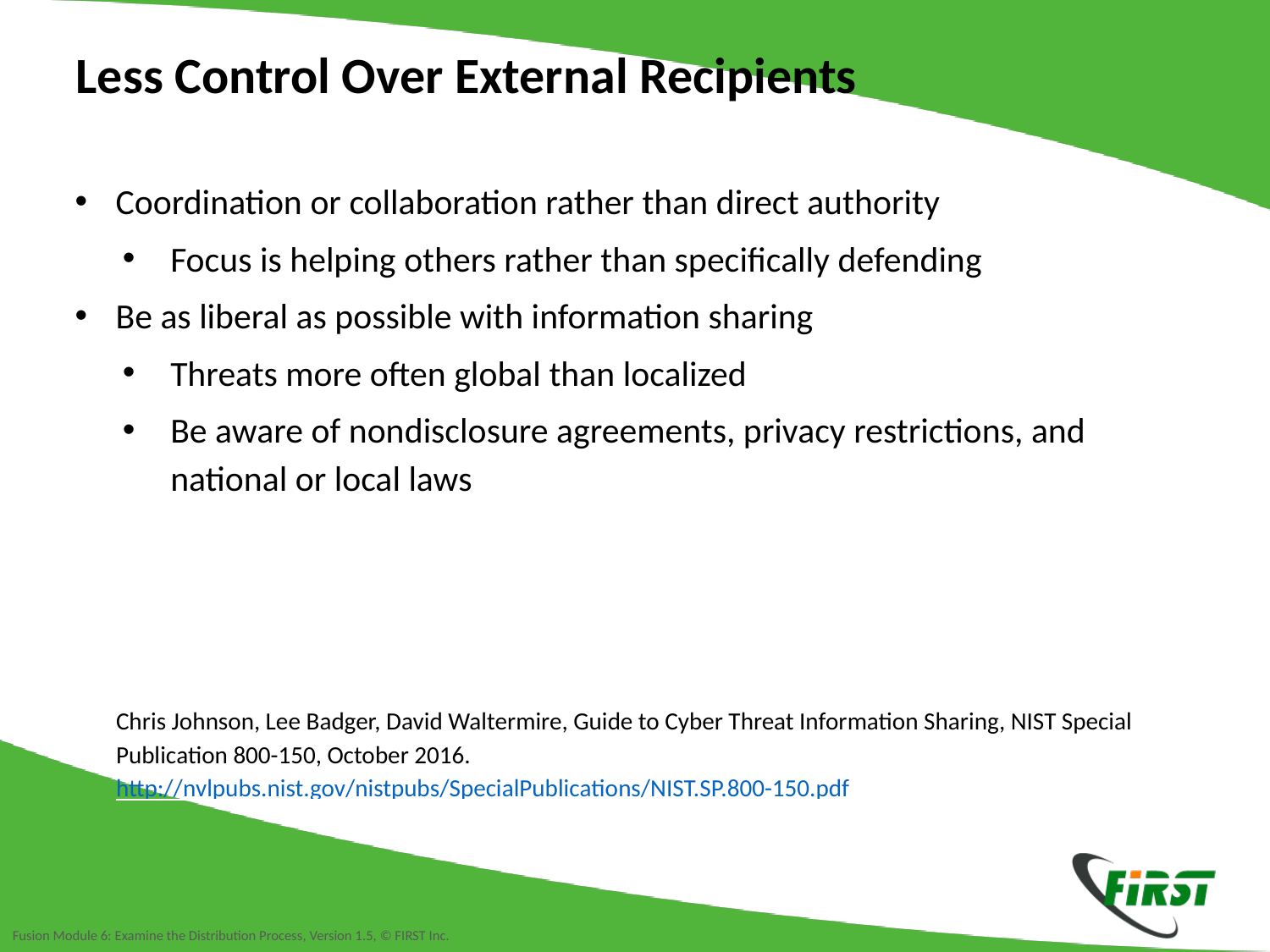

Less Control Over External Recipients
Coordination or collaboration rather than direct authority
Focus is helping others rather than specifically defending
Be as liberal as possible with information sharing
Threats more often global than localized
Be aware of nondisclosure agreements, privacy restrictions, and national or local laws
Chris Johnson, Lee Badger, David Waltermire, Guide to Cyber Threat Information Sharing, NIST Special Publication 800-150, October 2016. http://nvlpubs.nist.gov/nistpubs/SpecialPublications/NIST.SP.800-150.pdf